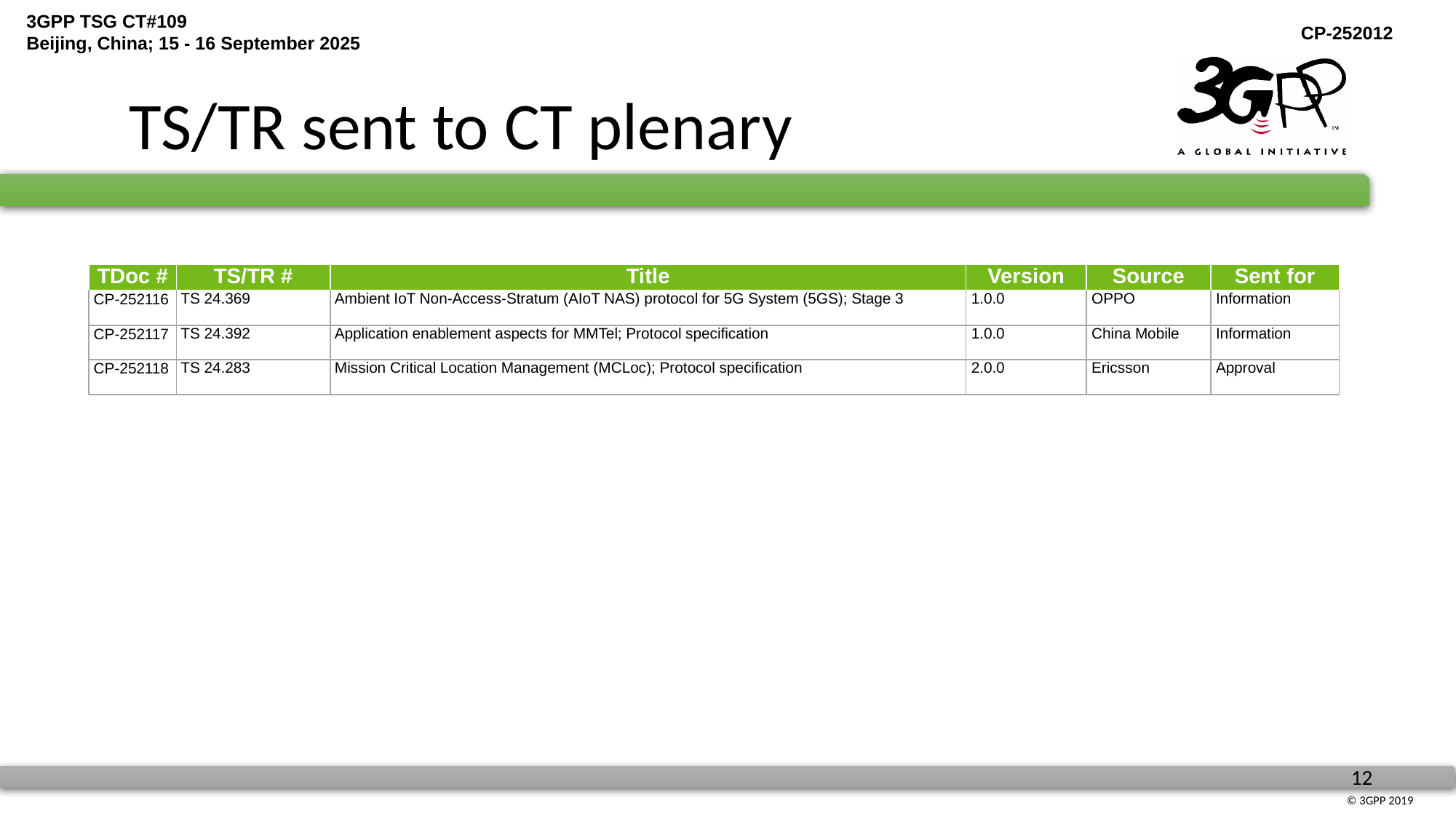

# TS/TR sent to CT plenary
| TDoc # | TS/TR # | Title | Version | Source | Sent for |
| --- | --- | --- | --- | --- | --- |
| CP-252116 | TS 24.369 | Ambient IoT Non-Access-Stratum (AIoT NAS) protocol for 5G System (5GS); Stage 3 | 1.0.0 | OPPO | Information |
| CP-252117 | TS 24.392 | Application enablement aspects for MMTel; Protocol specification | 1.0.0 | China Mobile | Information |
| CP-252118 | TS 24.283 | Mission Critical Location Management (MCLoc); Protocol specification | 2.0.0 | Ericsson | Approval |